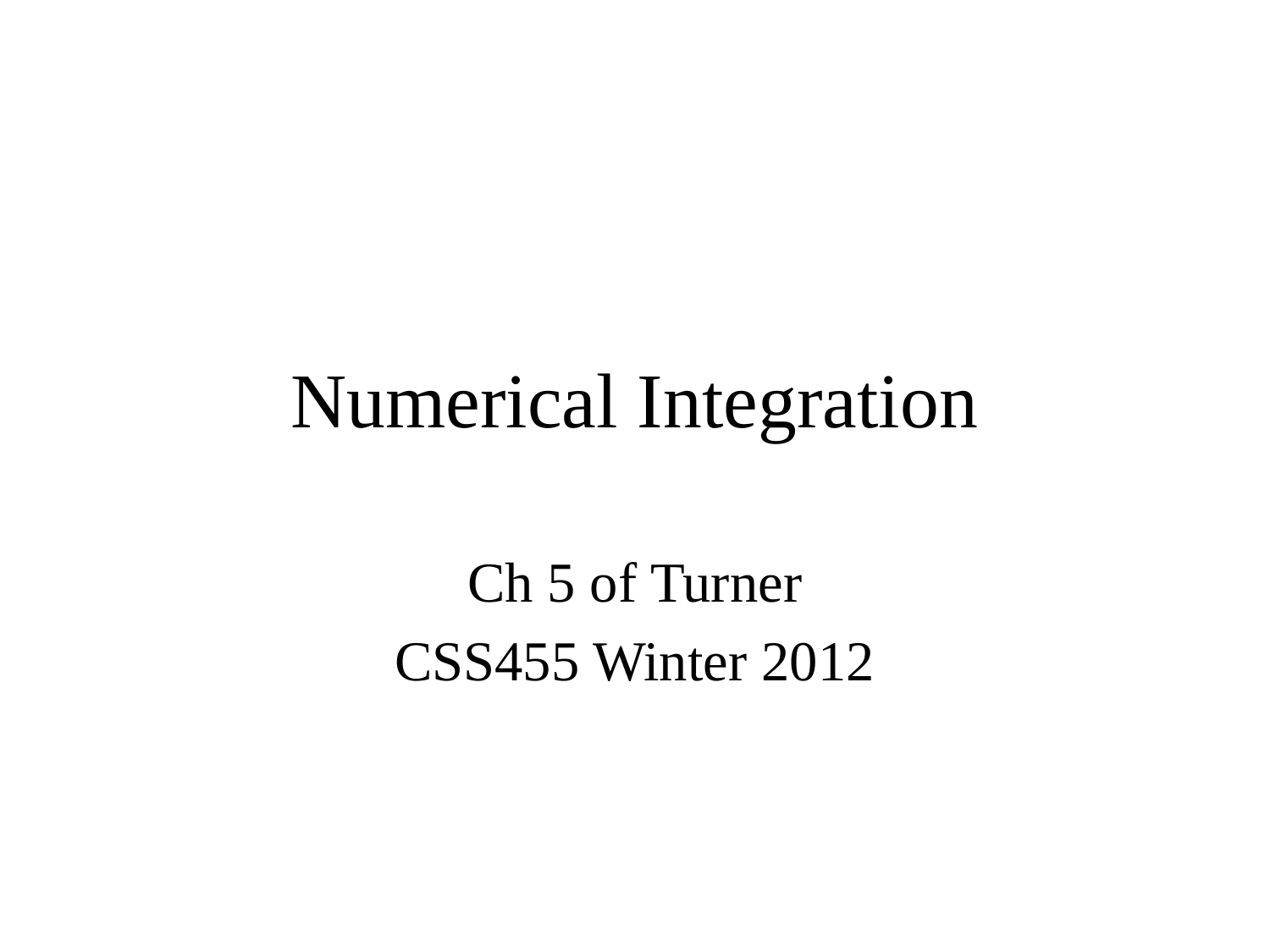

# Numerical Integration
Ch 5 of Turner
CSS455 Winter 2012